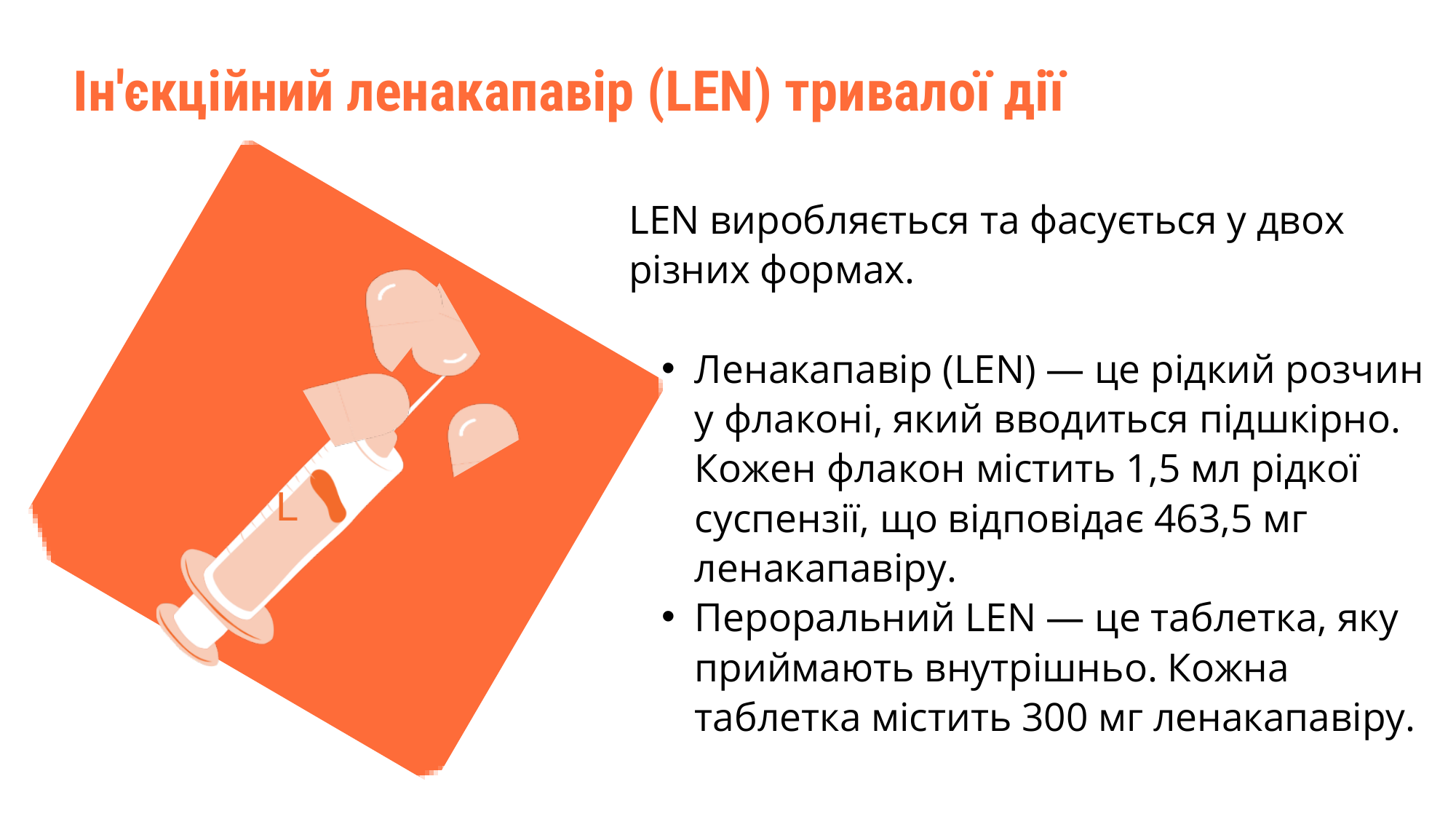

Ін'єкційний ленакапавір (LEN) тривалої дії
LEN виробляється та фасується у двох різних формах.

Ленакапавір (LEN) — це рідкий розчин у флаконі, який вводиться підшкірно. Кожен флакон містить 1,5 мл рідкої суспензії, що відповідає 463,5 мг ленакапавіру.
Пероральний LEN — це таблетка, яку приймають внутрішньо. Кожна таблетка містить 300 мг ленакапавіру.

L